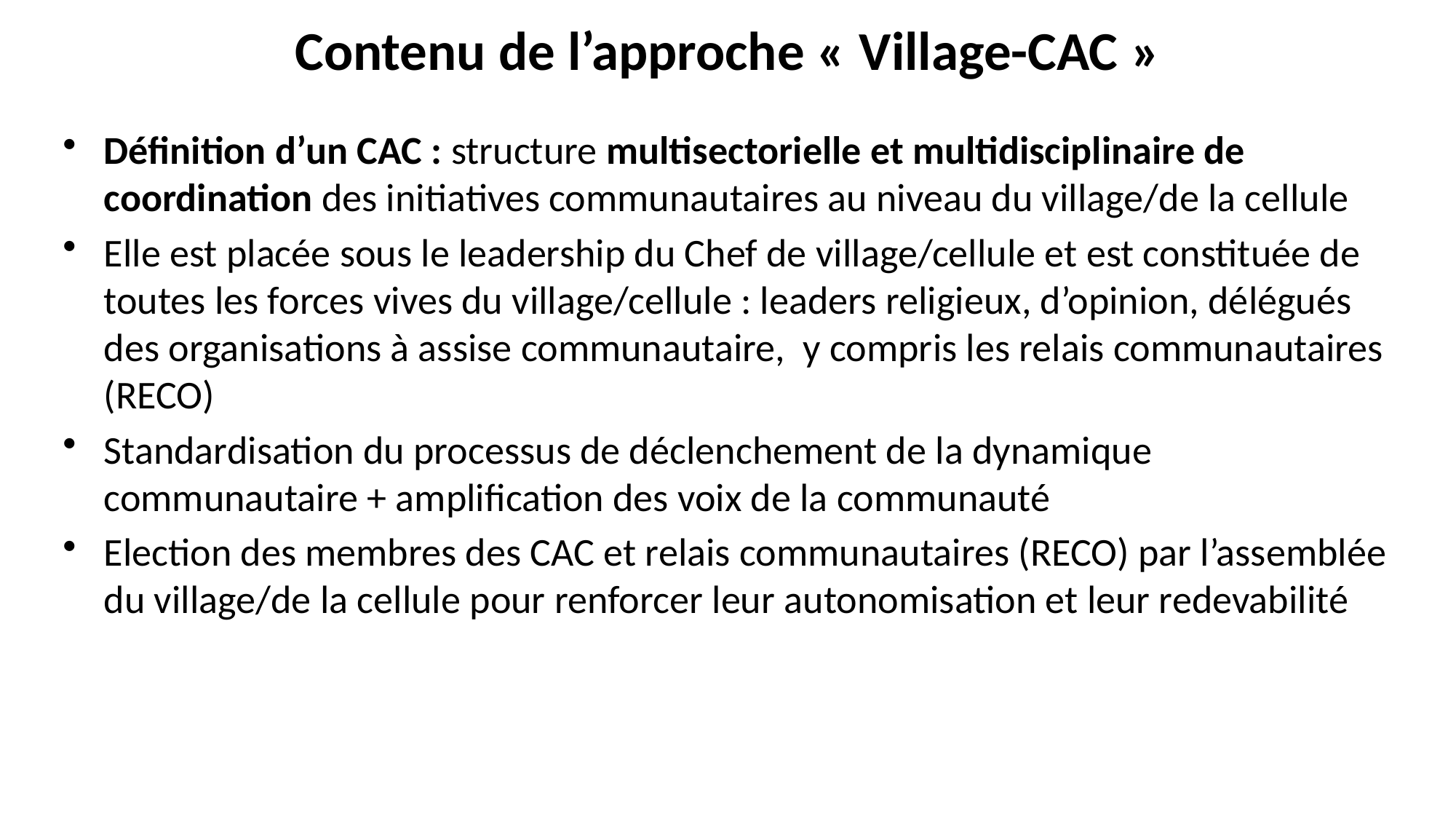

# Contenu de l’approche « Village-CAC »
Définition d’un CAC : structure multisectorielle et multidisciplinaire de coordination des initiatives communautaires au niveau du village/de la cellule
Elle est placée sous le leadership du Chef de village/cellule et est constituée de toutes les forces vives du village/cellule : leaders religieux, d’opinion, délégués des organisations à assise communautaire,  y compris les relais communautaires (RECO)
Standardisation du processus de déclenchement de la dynamique communautaire + amplification des voix de la communauté
Election des membres des CAC et relais communautaires (RECO) par l’assemblée du village/de la cellule pour renforcer leur autonomisation et leur redevabilité